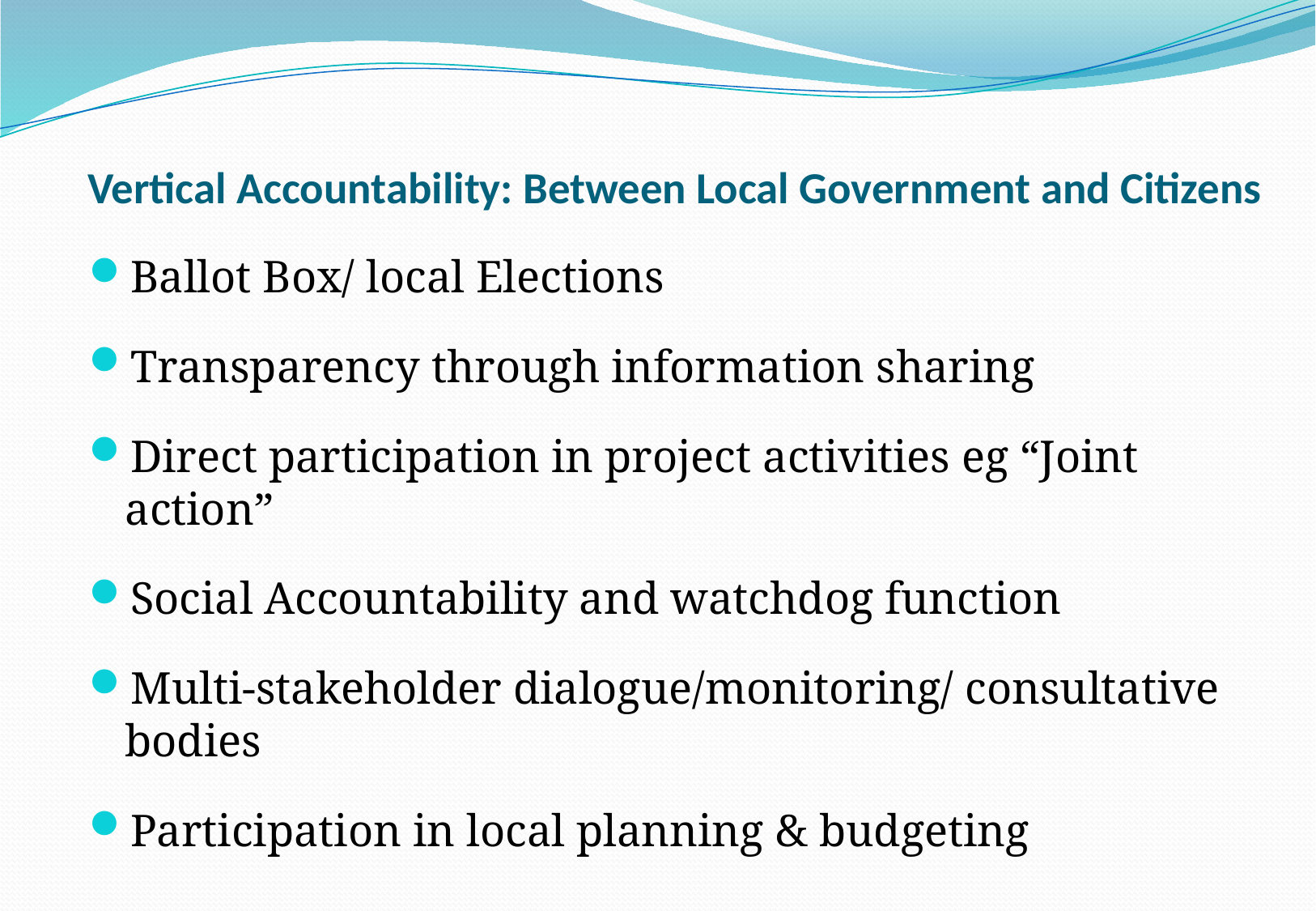

# Vertical Accountability: Between Local Government and Citizens
Ballot Box/ local Elections

Transparency through information sharing

Direct participation in project activities eg “Joint action”

Social Accountability and watchdog function

Multi-stakeholder dialogue/monitoring/ consultative bodies

Participation in local planning & budgeting